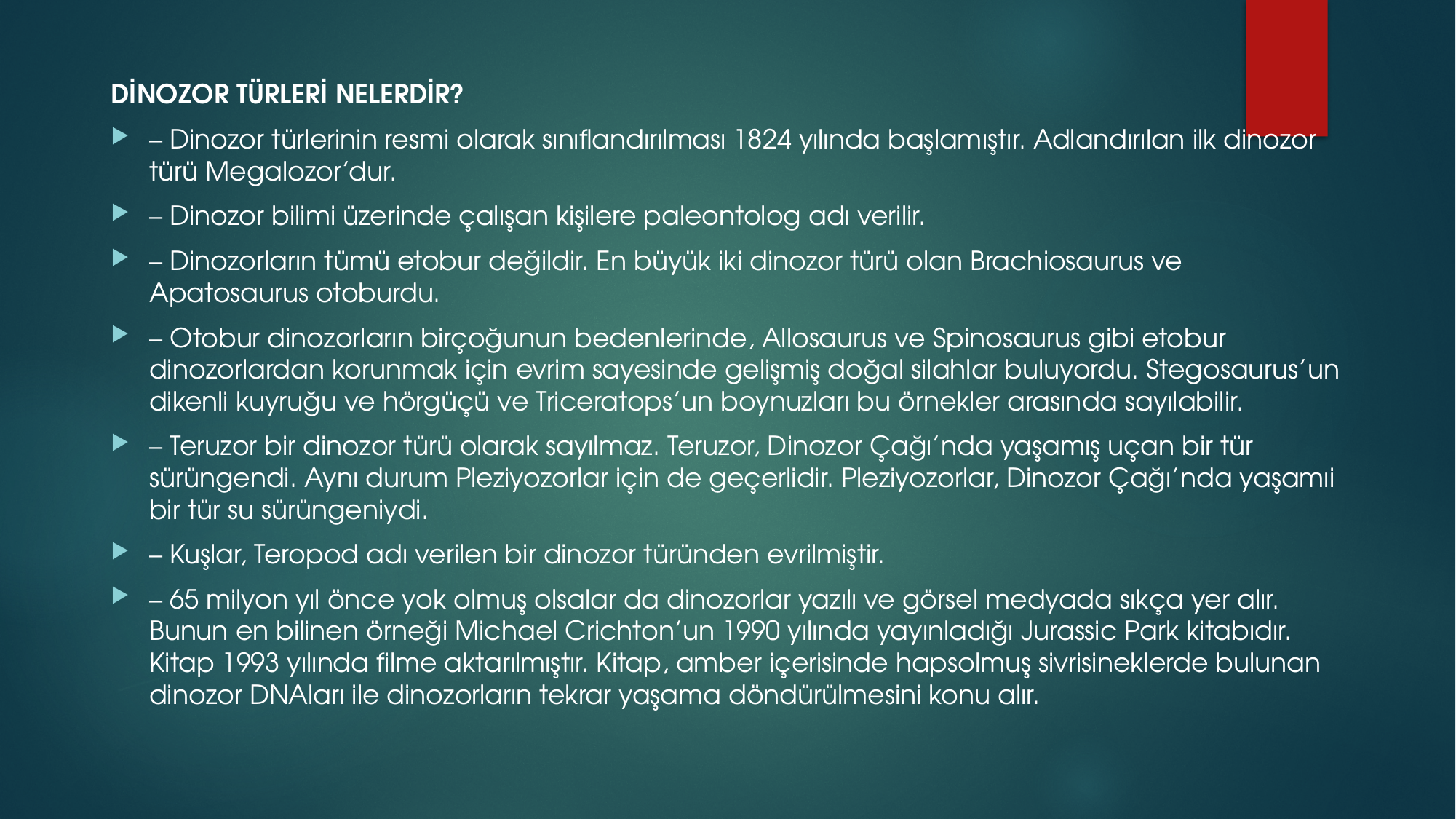

DİNOZOR TÜRLERİ NELERDİR?
– Dinozor türlerinin resmi olarak sınıflandırılması 1824 yılında başlamıştır. Adlandırılan ilk dinozor türü Megalozor’dur.
– Dinozor bilimi üzerinde çalışan kişilere paleontolog adı verilir.
– Dinozorların tümü etobur değildir. En büyük iki dinozor türü olan Brachiosaurus ve Apatosaurus otoburdu.
– Otobur dinozorların birçoğunun bedenlerinde, Allosaurus ve Spinosaurus gibi etobur dinozorlardan korunmak için evrim sayesinde gelişmiş doğal silahlar buluyordu. Stegosaurus’un dikenli kuyruğu ve hörgüçü ve Triceratops’un boynuzları bu örnekler arasında sayılabilir.
– Teruzor bir dinozor türü olarak sayılmaz. Teruzor, Dinozor Çağı’nda yaşamış uçan bir tür sürüngendi. Aynı durum Pleziyozorlar için de geçerlidir. Pleziyozorlar, Dinozor Çağı’nda yaşamıi bir tür su sürüngeniydi.
– Kuşlar, Teropod adı verilen bir dinozor türünden evrilmiştir.
– 65 milyon yıl önce yok olmuş olsalar da dinozorlar yazılı ve görsel medyada sıkça yer alır. Bunun en bilinen örneği Michael Crichton’un 1990 yılında yayınladığı Jurassic Park kitabıdır. Kitap 1993 yılında filme aktarılmıştır. Kitap, amber içerisinde hapsolmuş sivrisineklerde bulunan dinozor DNAları ile dinozorların tekrar yaşama döndürülmesini konu alır.